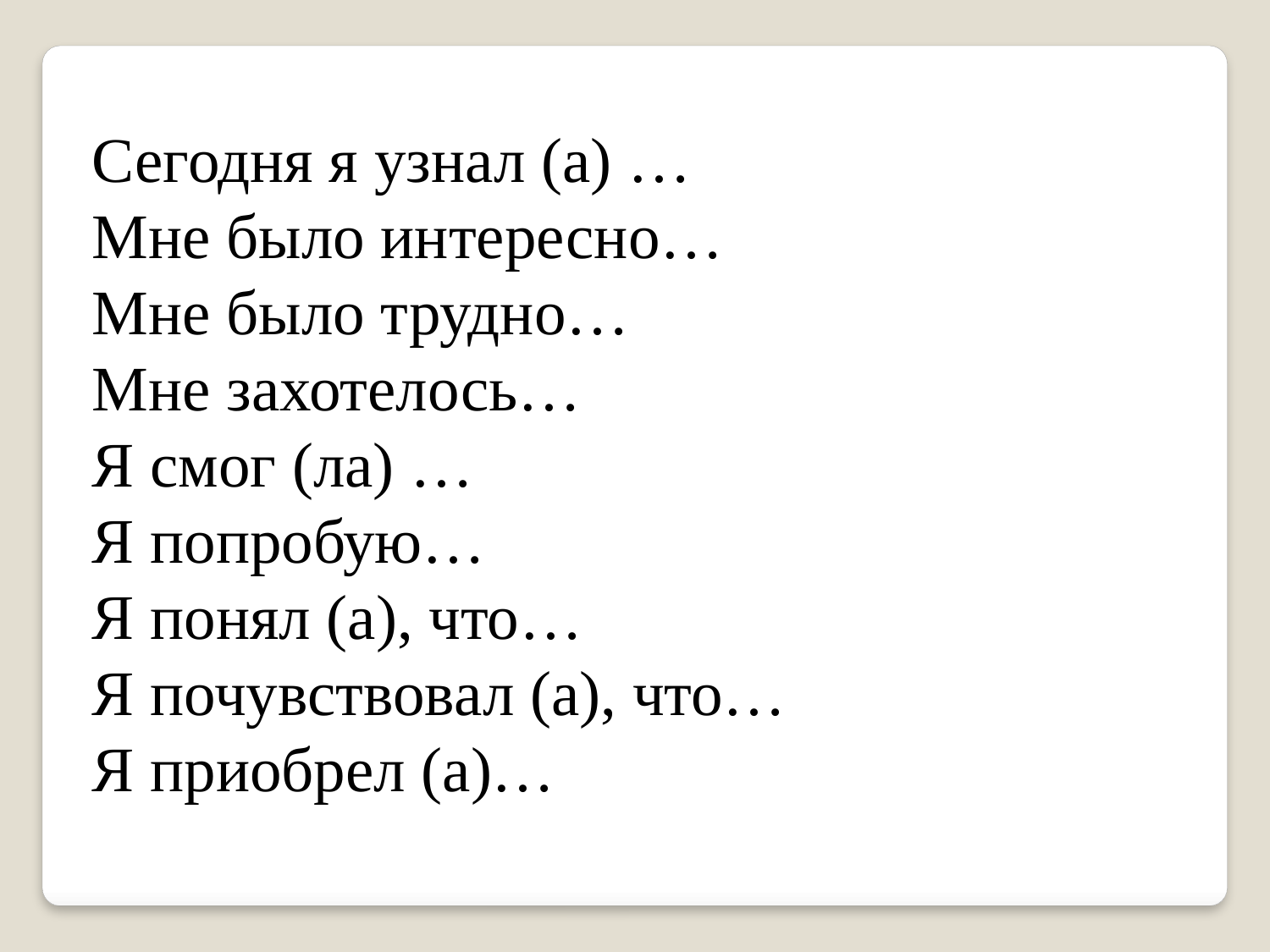

Сегодня я узнал (а) …
Мне было интересно…
Мне было трудно…
Мне захотелось…
Я смог (ла) …
Я попробую…
Я понял (а), что…
Я почувствовал (а), что…
Я приобрел (а)…